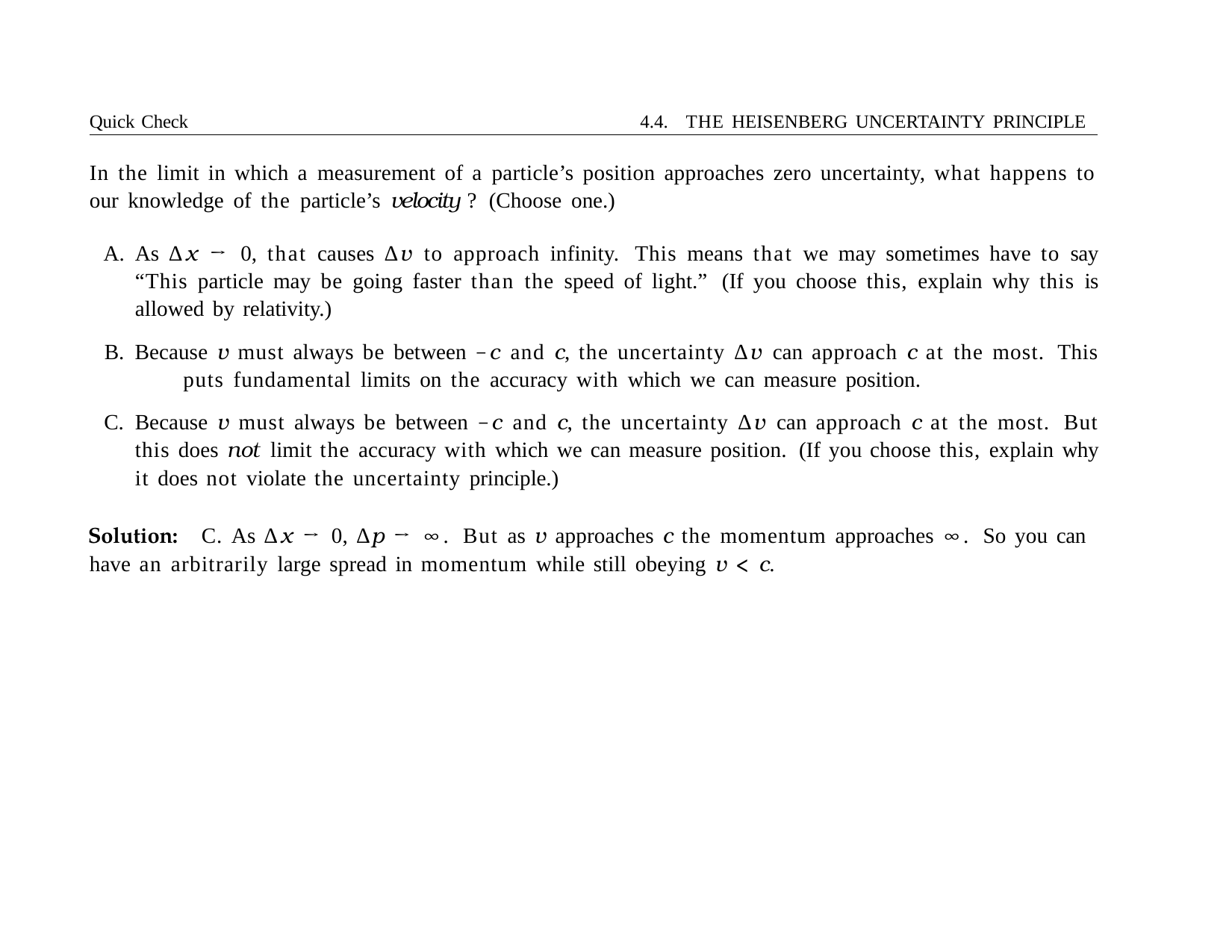

Quick Check	4.4.  THE HEISENBERG UNCERTAINTY PRINCIPLE

In the limit in which a measurement of a particle’s position approaches zero uncertainty, what happens to our knowledge of the particle’s velocity ? (Choose one.)
As ∆x → 0, that causes ∆v to approach infinity.  This means that we may sometimes have to say “This particle may be going faster than the speed of light.”  (If you choose this, explain why this is allowed by relativity.)
Because v must always be between −c and c, the uncertainty ∆v can approach c at the most. This 	puts fundamental limits on the accuracy with which we can measure position.
Because v must always be between −c and c, the uncertainty ∆v can approach c at the most.  But this does not limit the accuracy with which we can measure position. (If you choose this, explain why it does not violate the uncertainty principle.)

Solution:	C. As ∆x → 0, ∆p → ∞. But as v approaches c the momentum approaches ∞. So you can have an arbitrarily large spread in momentum while still obeying v < c.